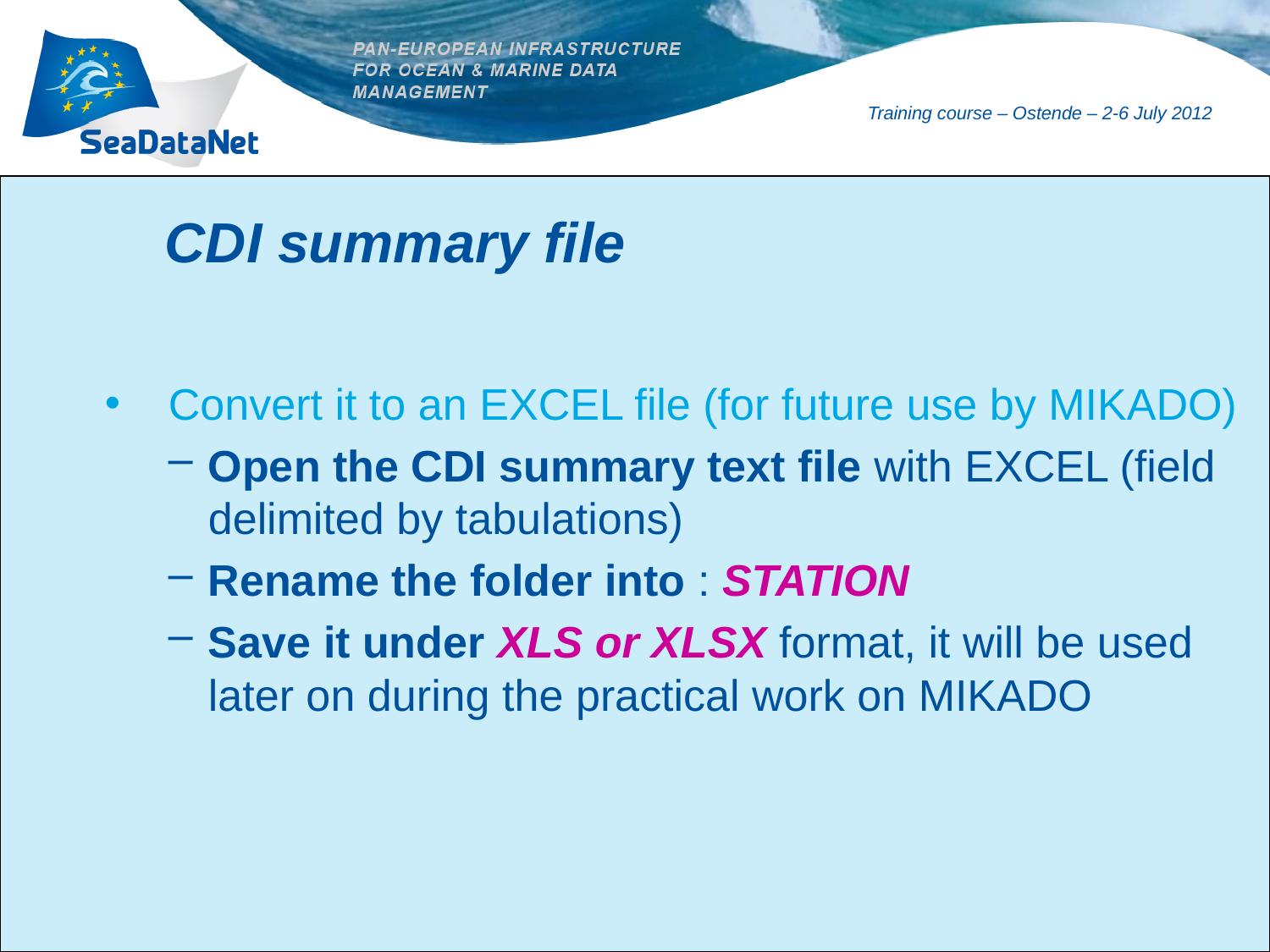

# CDI summary file
Convert it to an EXCEL file (for future use by MIKADO)
Open the CDI summary text file with EXCEL (field delimited by tabulations)
Rename the folder into : STATION
Save it under XLS or XLSX format, it will be used later on during the practical work on MIKADO